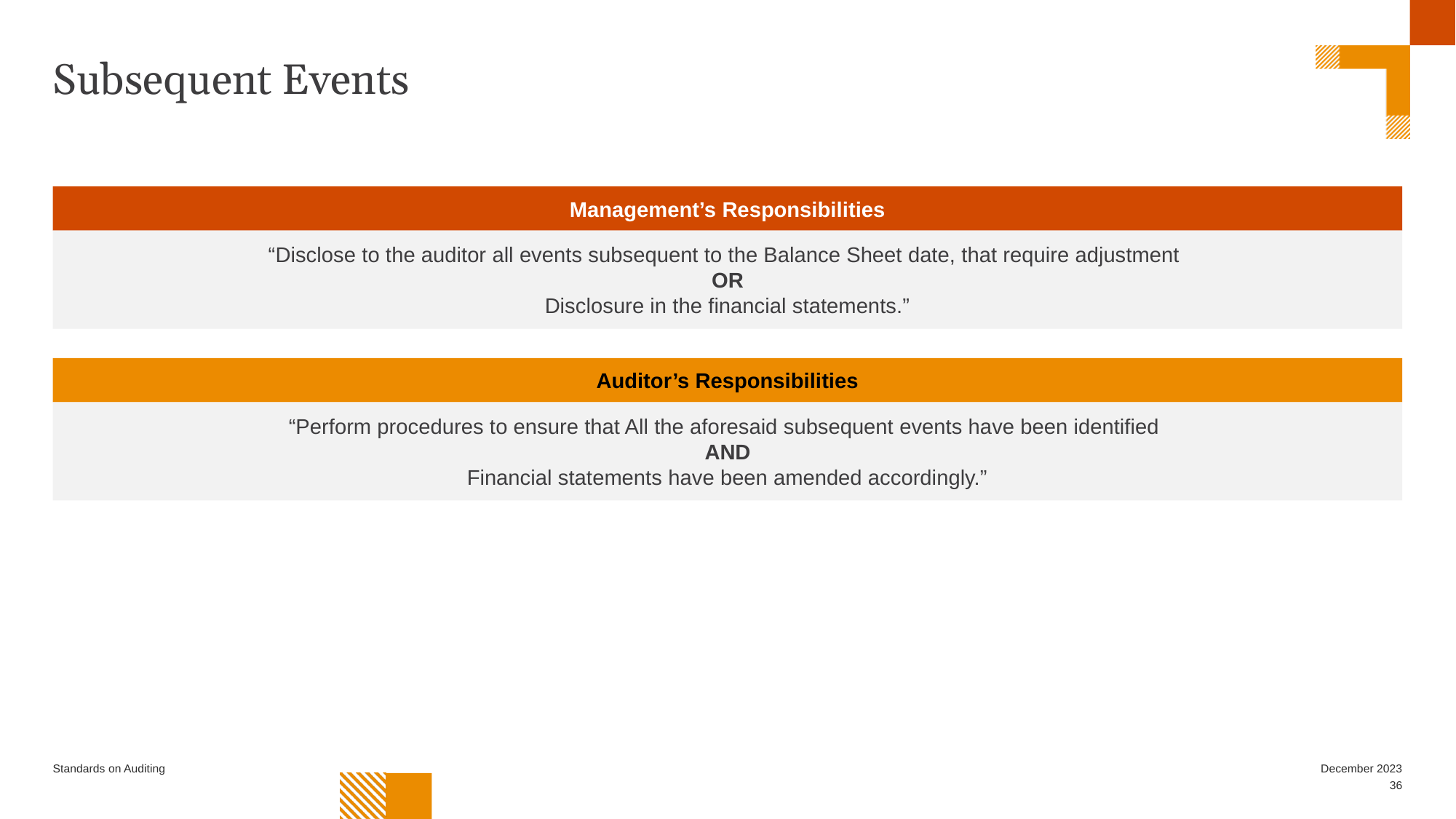

# Subsequent Events
Management’s Responsibilities
“Disclose to the auditor all events subsequent to the Balance Sheet date, that require adjustment
OR
Disclosure in the financial statements.”
Auditor’s Responsibilities
“Perform procedures to ensure that All the aforesaid subsequent events have been identified
AND
Financial statements have been amended accordingly.”
Standards on Auditing
December 2023
36